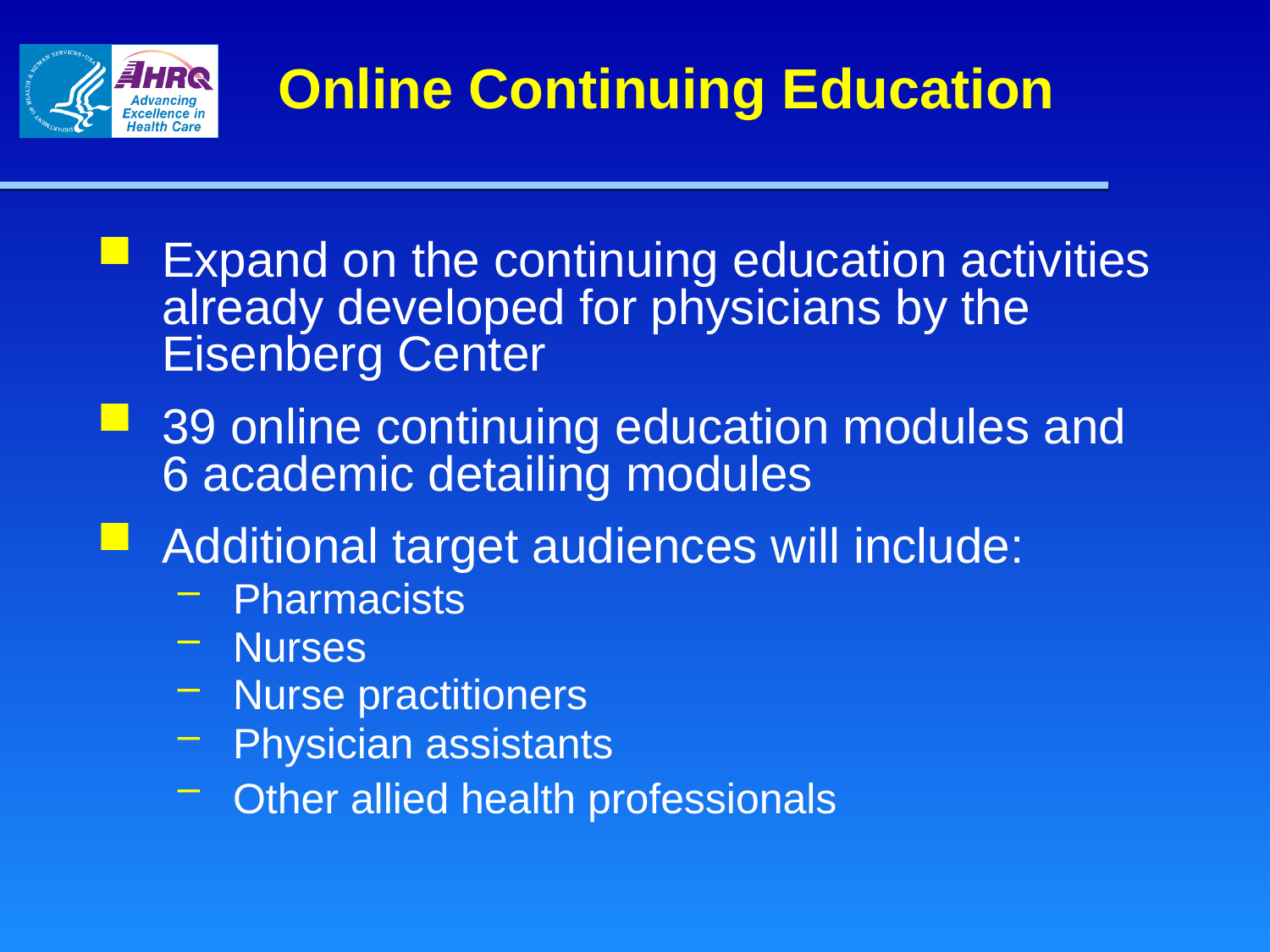

# Online Continuing Education
Expand on the continuing education activities already developed for physicians by the Eisenberg Center
39 online continuing education modules and 6 academic detailing modules
Additional target audiences will include:
Pharmacists
Nurses
Nurse practitioners
Physician assistants
Other allied health professionals